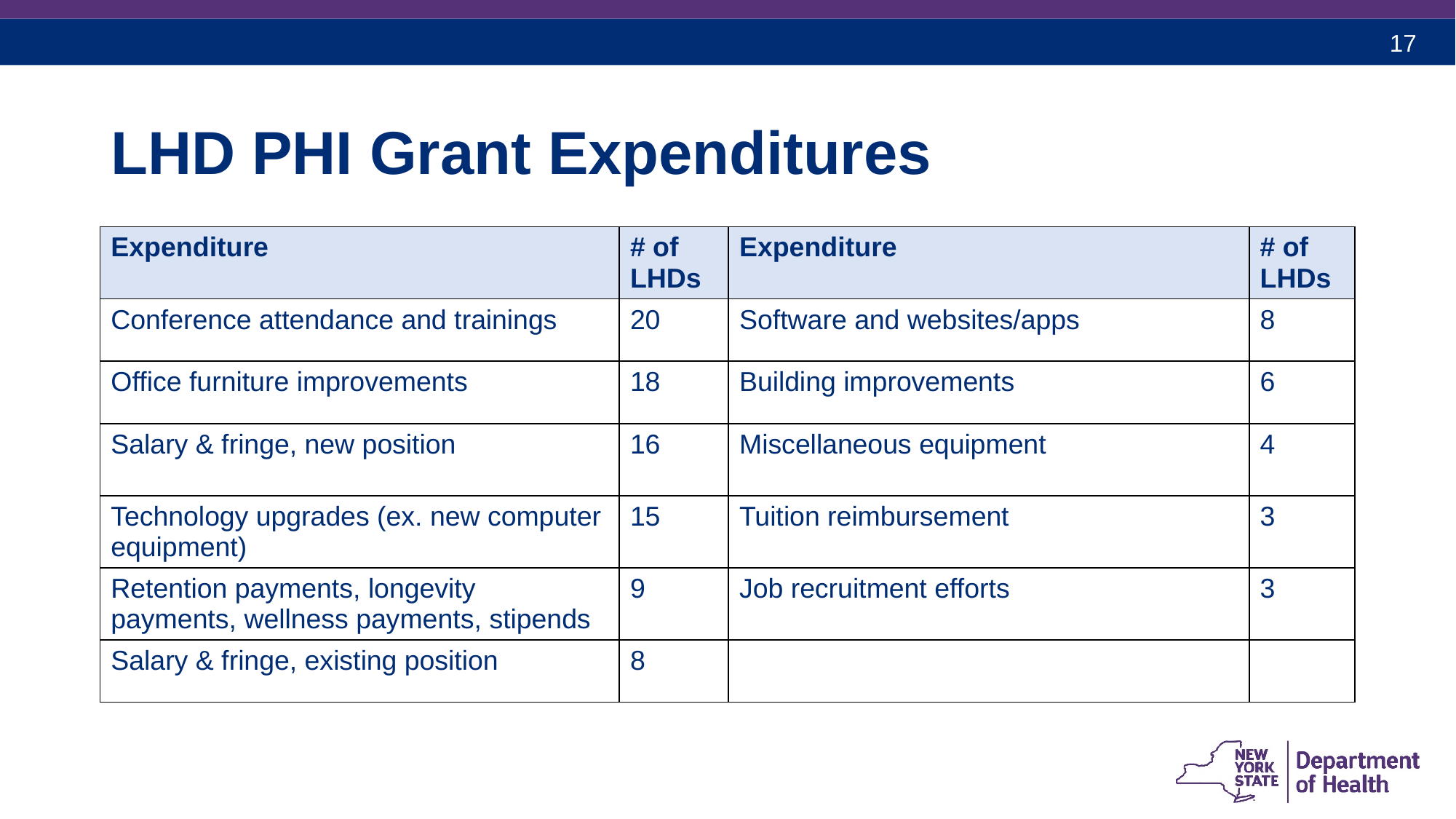

# LHD PHI Grant Expenditures
| Expenditure | # of LHDs | Expenditure | # of LHDs |
| --- | --- | --- | --- |
| Conference attendance and trainings | 20 | Software and websites/apps | 8 |
| Office furniture improvements | 18 | Building improvements | 6 |
| Salary & fringe, new position | 16 | Miscellaneous equipment | 4 |
| Technology upgrades (ex. new computer equipment) | 15 | Tuition reimbursement | 3 |
| Retention payments, longevity payments, wellness payments, stipends | 9 | Job recruitment efforts | 3 |
| Salary & fringe, existing position | 8 |  |  |